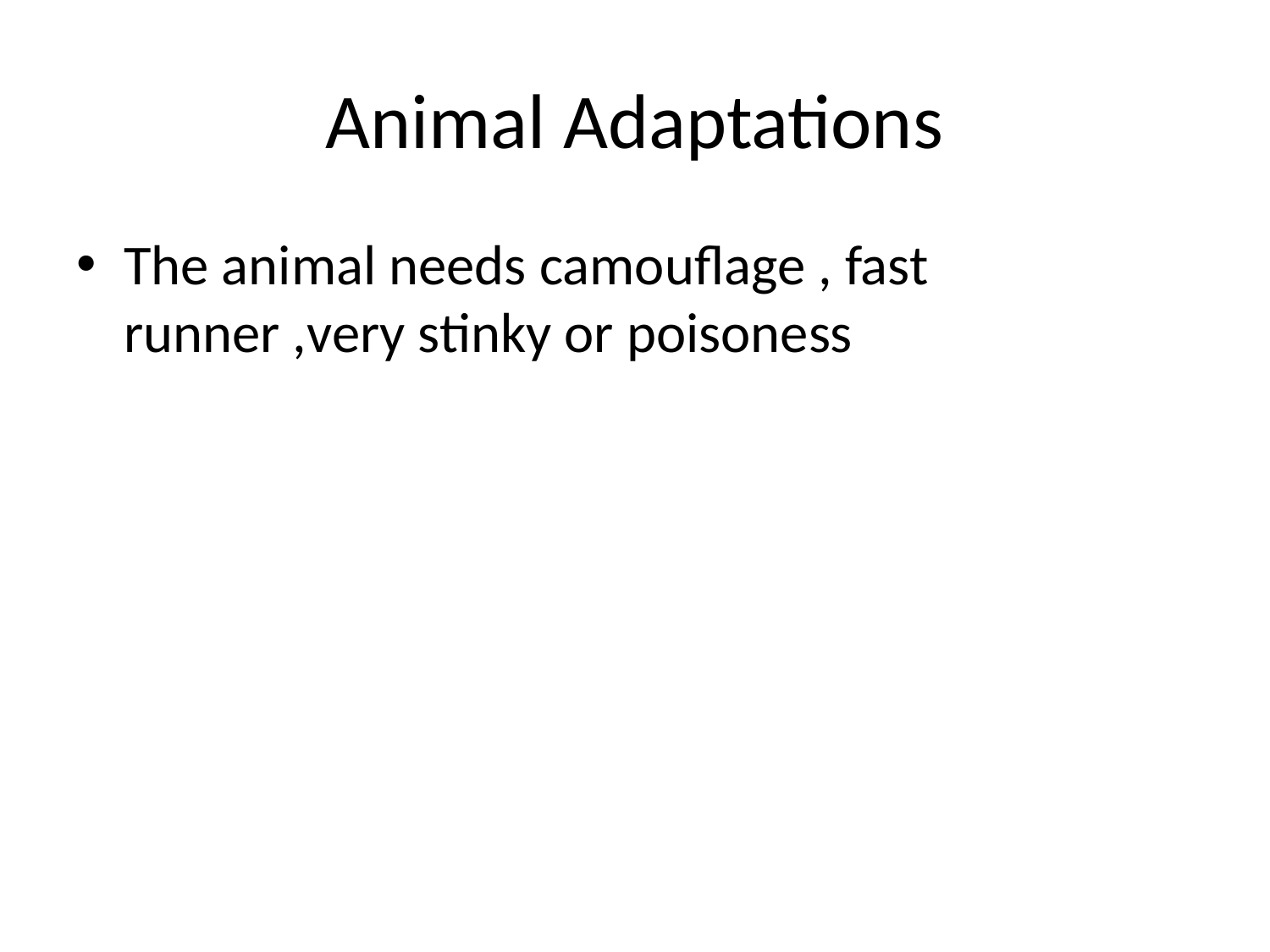

# Animal Adaptations
The animal needs camouflage , fast runner ,very stinky or poisoness